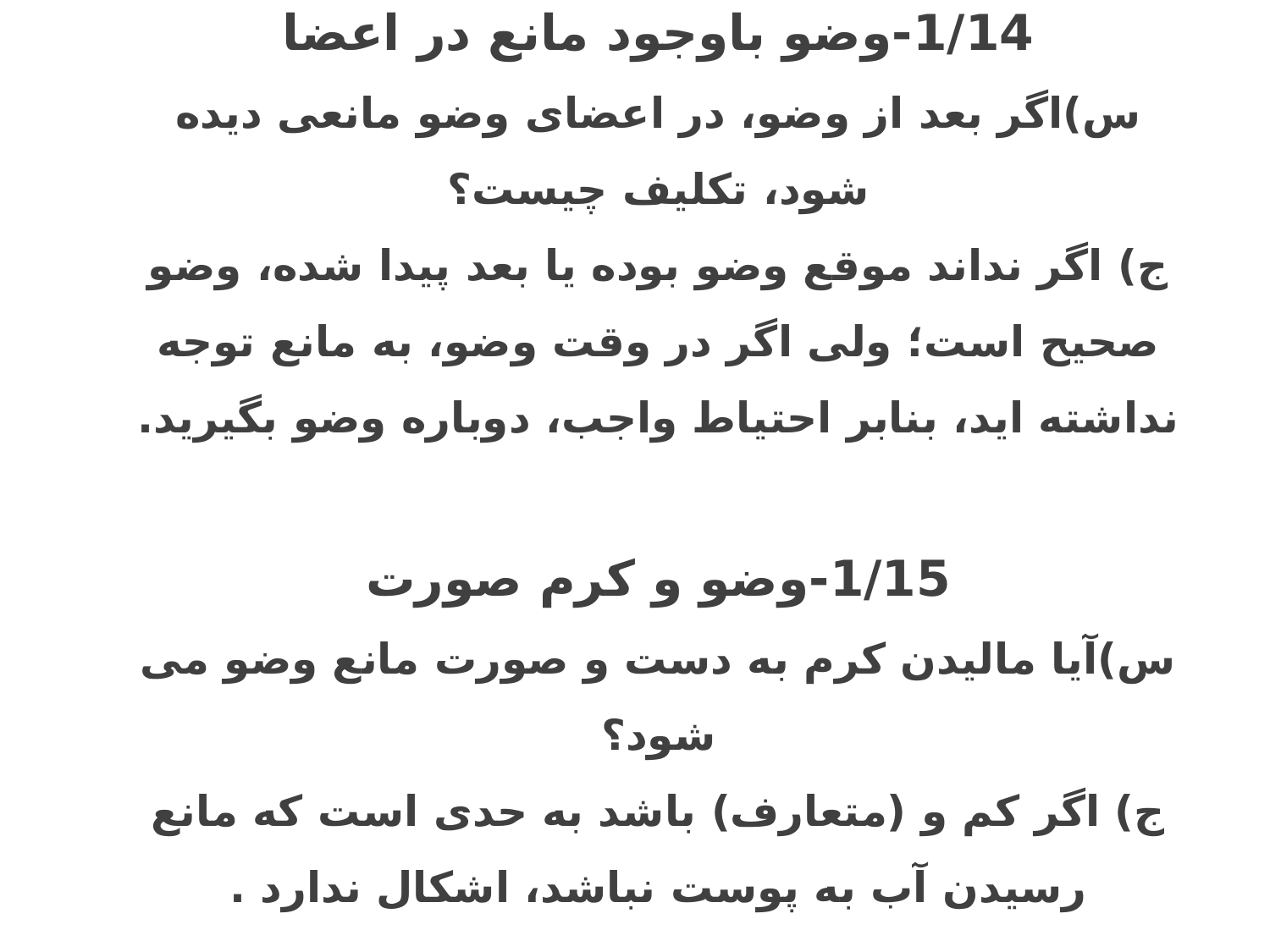

1/14-وضو باوجود مانع در اعضا
س)اگر بعد از وضو، در اعضای وضو مانعی دیده شود، تکلیف چیست؟
ج) اگر نداند موقع وضو بوده یا بعد پیدا شده، وضو صحیح است؛ ولی اگر در وقت وضو، به مانع توجه نداشته اید، بنابر احتیاط واجب، دوباره وضو بگیرید.

1/15-وضو و کرم صورت
س)آیا مالیدن کرم به دست و صورت مانع وضو می شود؟
ج) اگر کم و (متعارف) باشد به حدی است که مانع رسیدن آب به پوست نباشد، اشکال ندارد .